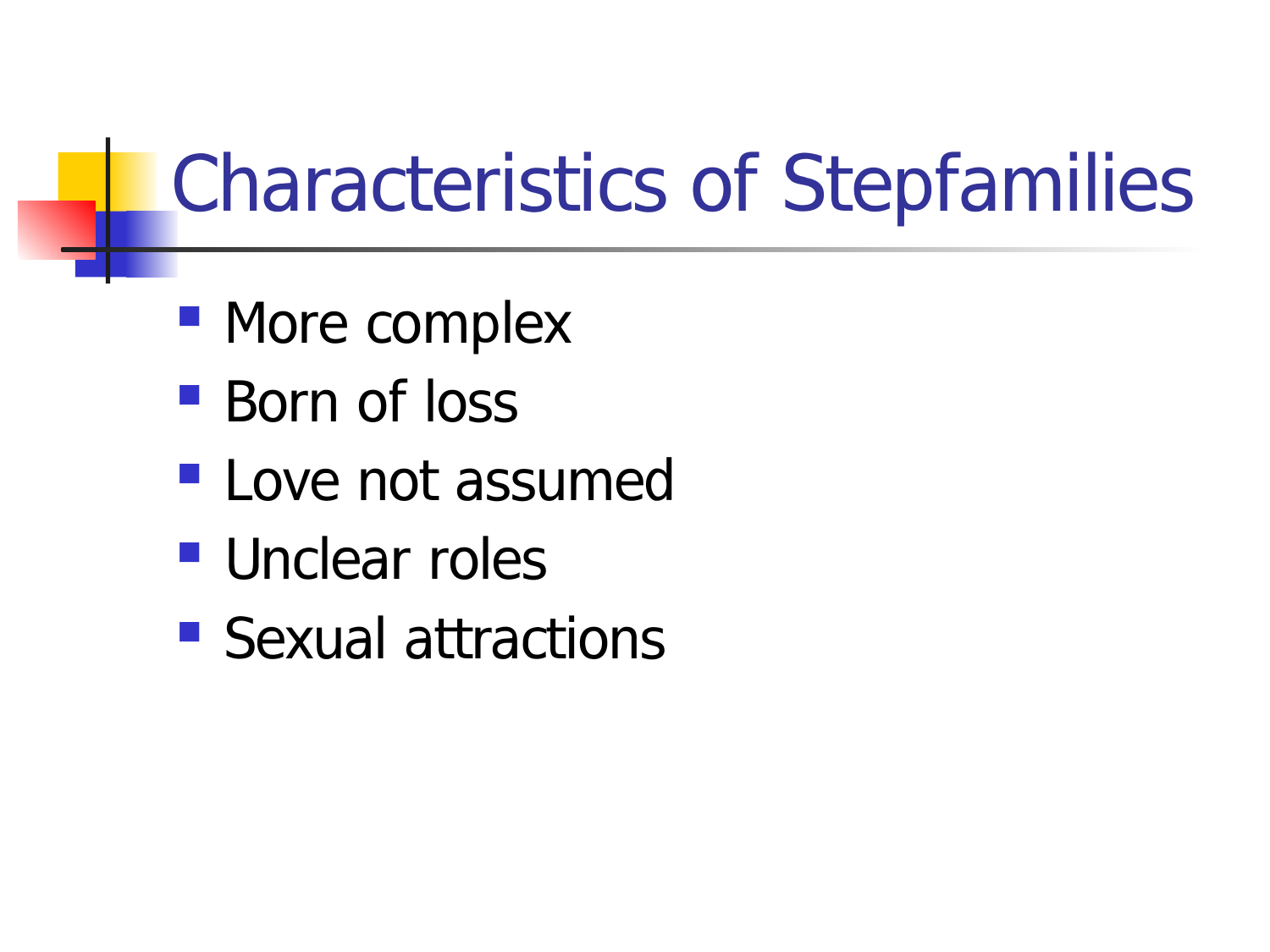

# Characteristics of Stepfamilies
More complex
Born of loss
Love not assumed
Unclear roles
Sexual attractions